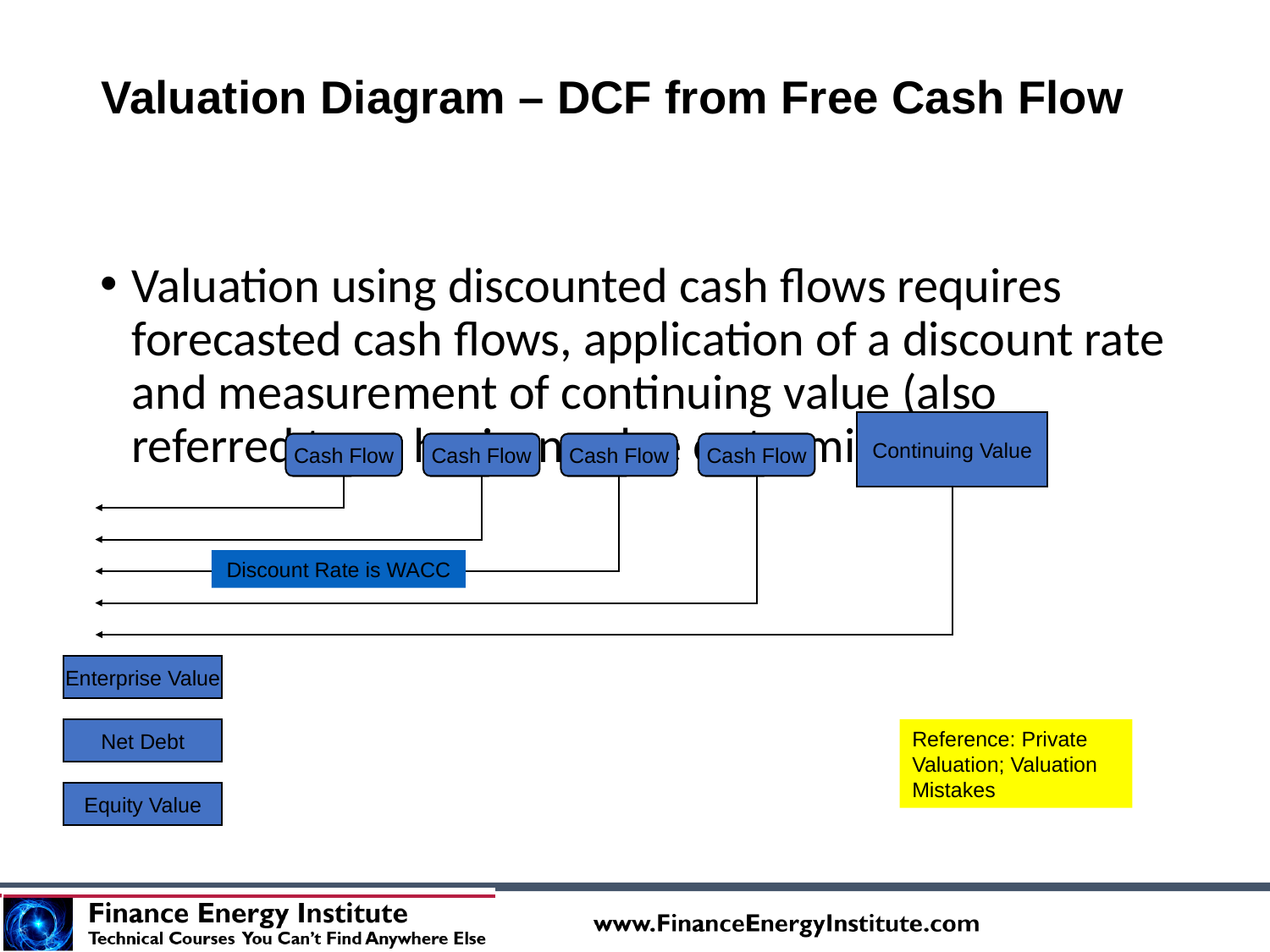

# Valuation Diagram – DCF from Free Cash Flow
Valuation using discounted cash flows requires forecasted cash flows, application of a discount rate and measurement of continuing value (also referred to as horizon value or terminal value)
Continuing Value
Cash Flow
Cash Flow
Cash Flow
Cash Flow
Discount Rate is WACC
Enterprise Value
Net Debt
Reference: Private Valuation; Valuation Mistakes
Equity Value